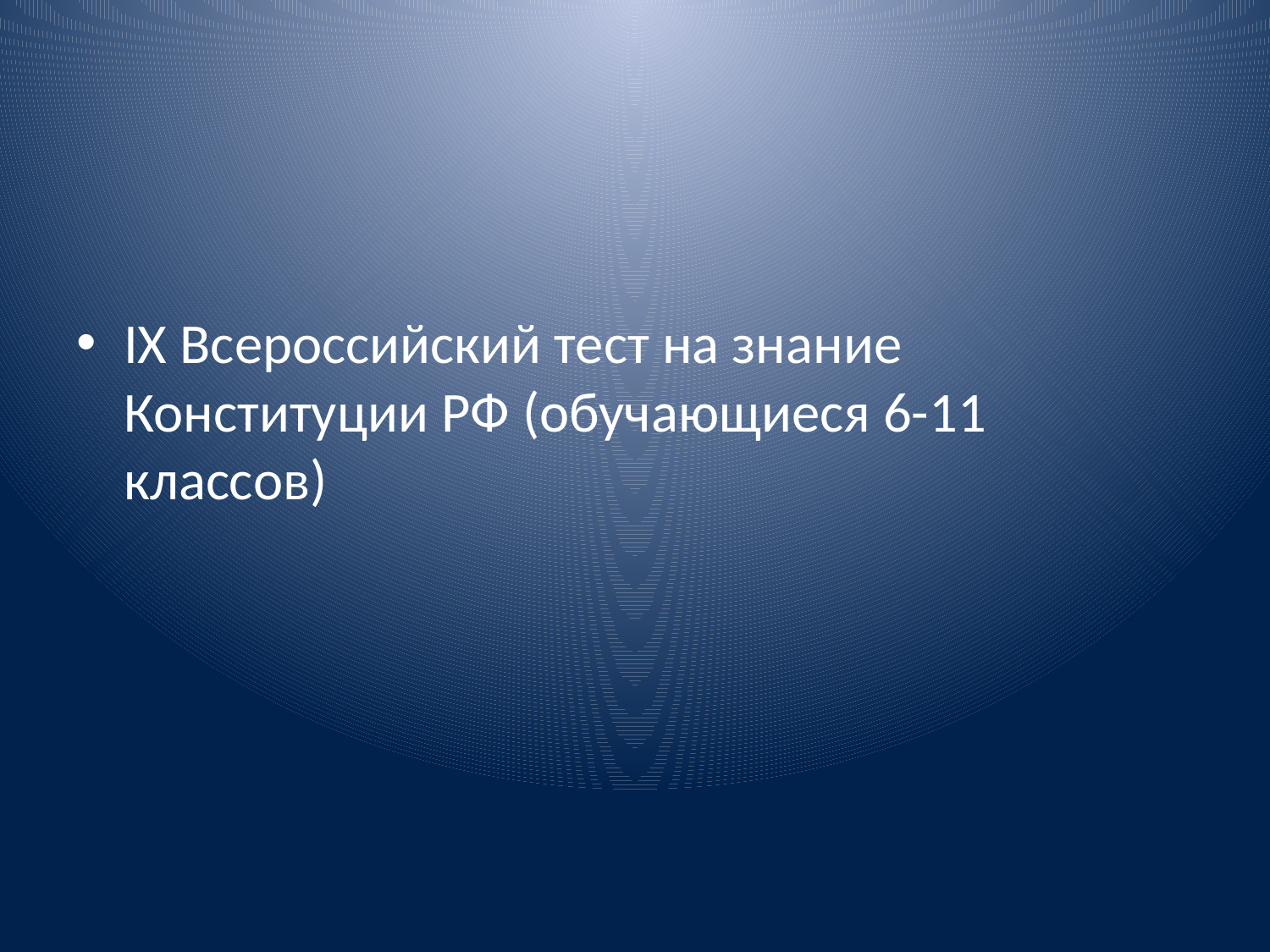

#

IX Всероссийский тест на знание Конституции РФ (обучающиеся 6-11 классов)